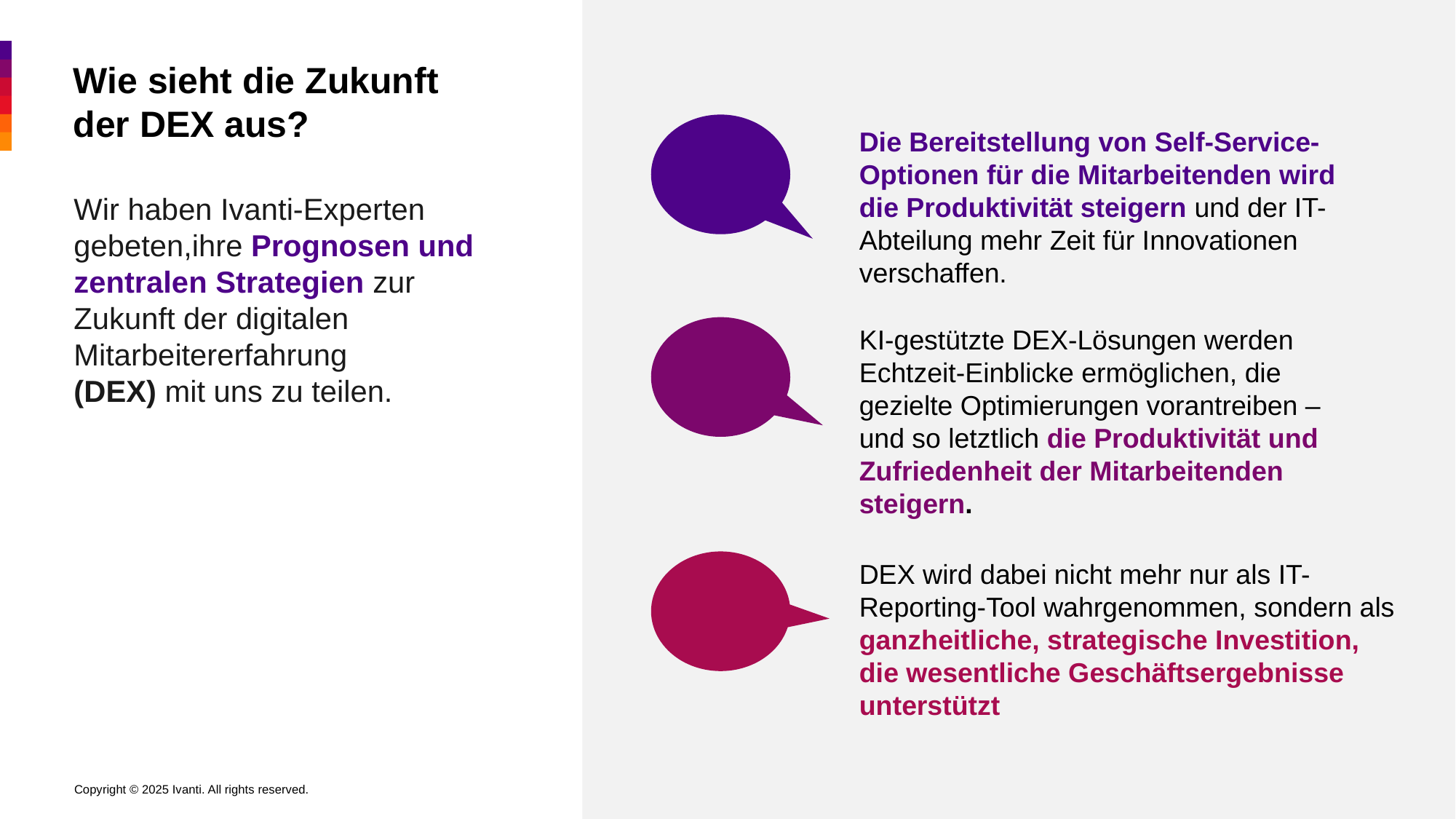

# Wie sieht die Zukunft der DEX aus?

Die Bereitstellung von Self-Service-Optionen für die Mitarbeitenden wird die Produktivität steigern und der IT-Abteilung mehr Zeit für Innovationen verschaffen.
Wir haben Ivanti-Experten gebeten,ihre Prognosen und zentralen Strategien zur
Zukunft der digitalen Mitarbeitererfahrung
(DEX) mit uns zu teilen.

KI-gestützte DEX-Lösungen werden Echtzeit-Einblicke ermöglichen, die gezielte Optimierungen vorantreiben – und so letztlich die Produktivität und Zufriedenheit der Mitarbeitenden steigern.

DEX wird dabei nicht mehr nur als IT-Reporting-Tool wahrgenommen, sondern als ganzheitliche, strategische Investition, die wesentliche Geschäftsergebnisse unterstützt